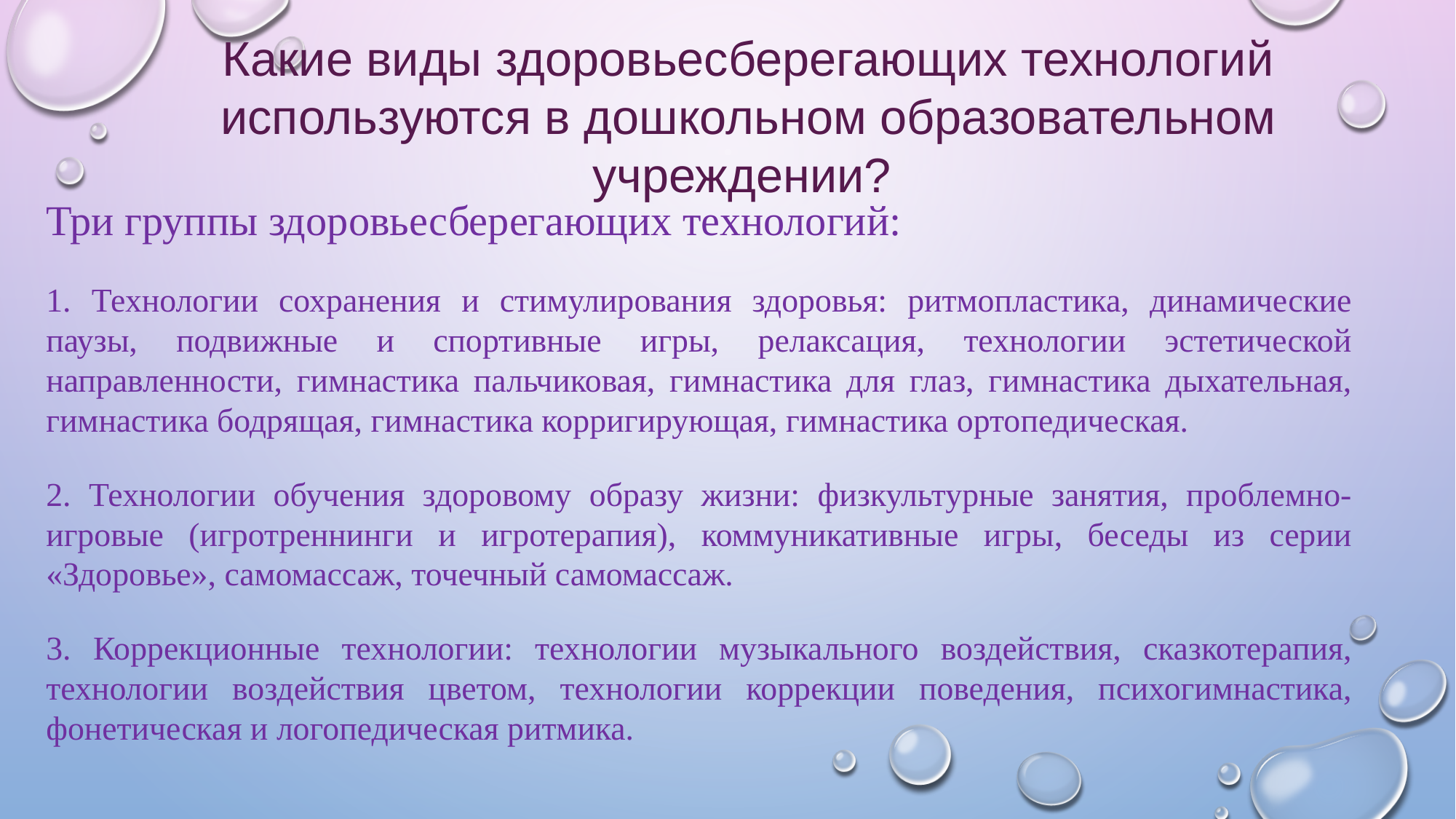

Какие виды здоровьесберегающих технологий используются в дошкольном образовательном учреждении?
Три группы здоровьесберегающих технологий:
1. Технологии сохранения и стимулирования здоровья: ритмопластика, динамические паузы, подвижные и спортивные игры, релаксация, технологии эстетической направленности, гимнастика пальчиковая, гимнастика для глаз, гимнастика дыхательная, гимнастика бодрящая, гимнастика корригирующая, гимнастика ортопедическая.
2. Технологии обучения здоровому образу жизни: физкультурные занятия, проблемно-игровые (игротреннинги и игротерапия), коммуникативные игры, беседы из серии «Здоровье», самомассаж, точечный самомассаж.
3. Коррекционные технологии: технологии музыкального воздействия, сказкотерапия, технологии воздействия цветом, технологии коррекции поведения, психогимнастика, фонетическая и логопедическая ритмика.